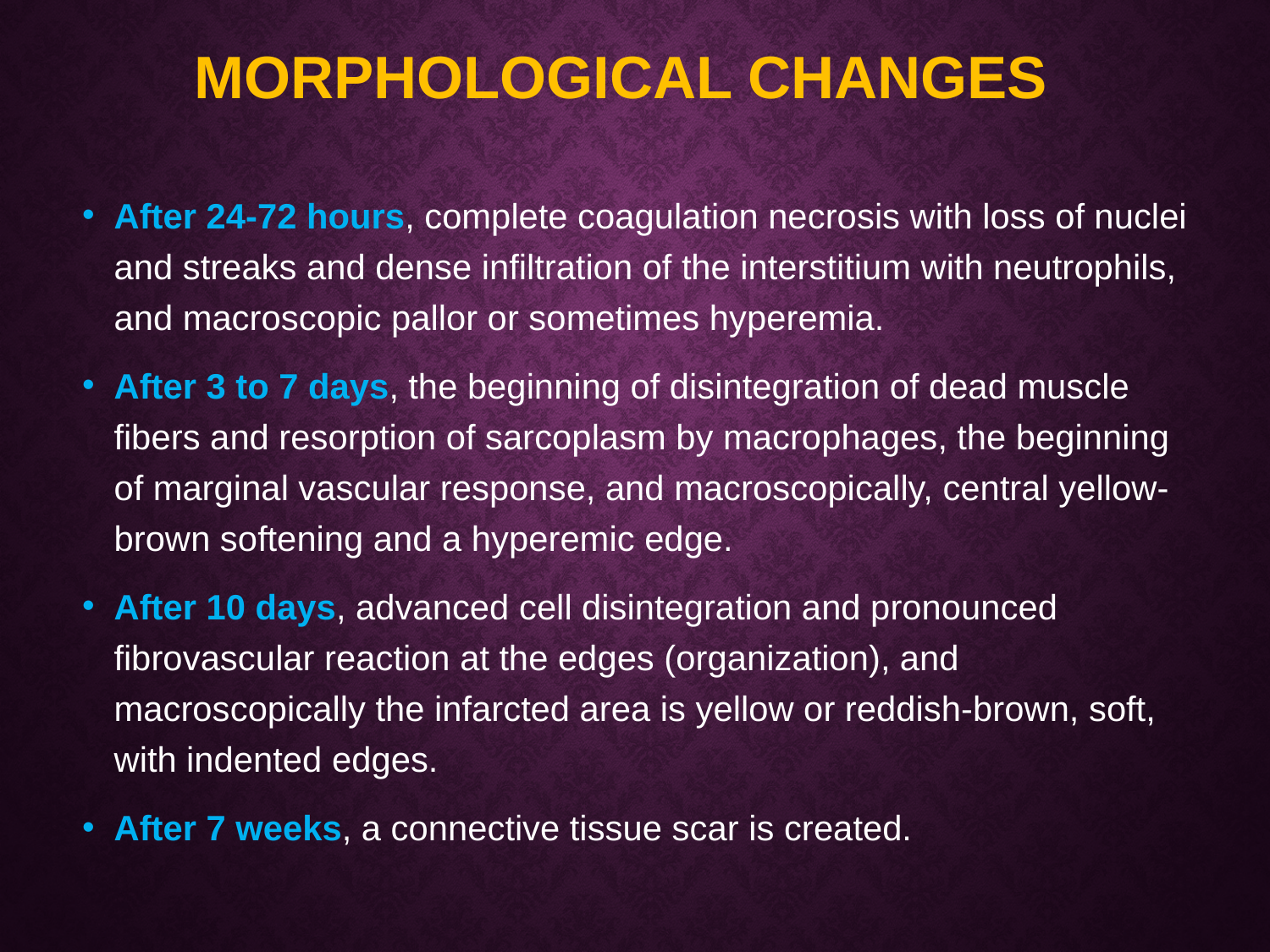

# Morphological changes
After 24-72 hours, complete coagulation necrosis with loss of nuclei and streaks and dense infiltration of the interstitium with neutrophils, and macroscopic pallor or sometimes hyperemia.
After 3 to 7 days, the beginning of disintegration of dead muscle fibers and resorption of sarcoplasm by macrophages, the beginning of marginal vascular response, and macroscopically, central yellow-brown softening and a hyperemic edge.
After 10 days, advanced cell disintegration and pronounced fibrovascular reaction at the edges (organization), and macroscopically the infarcted area is yellow or reddish-brown, soft, with indented edges.
After 7 weeks, a connective tissue scar is created.